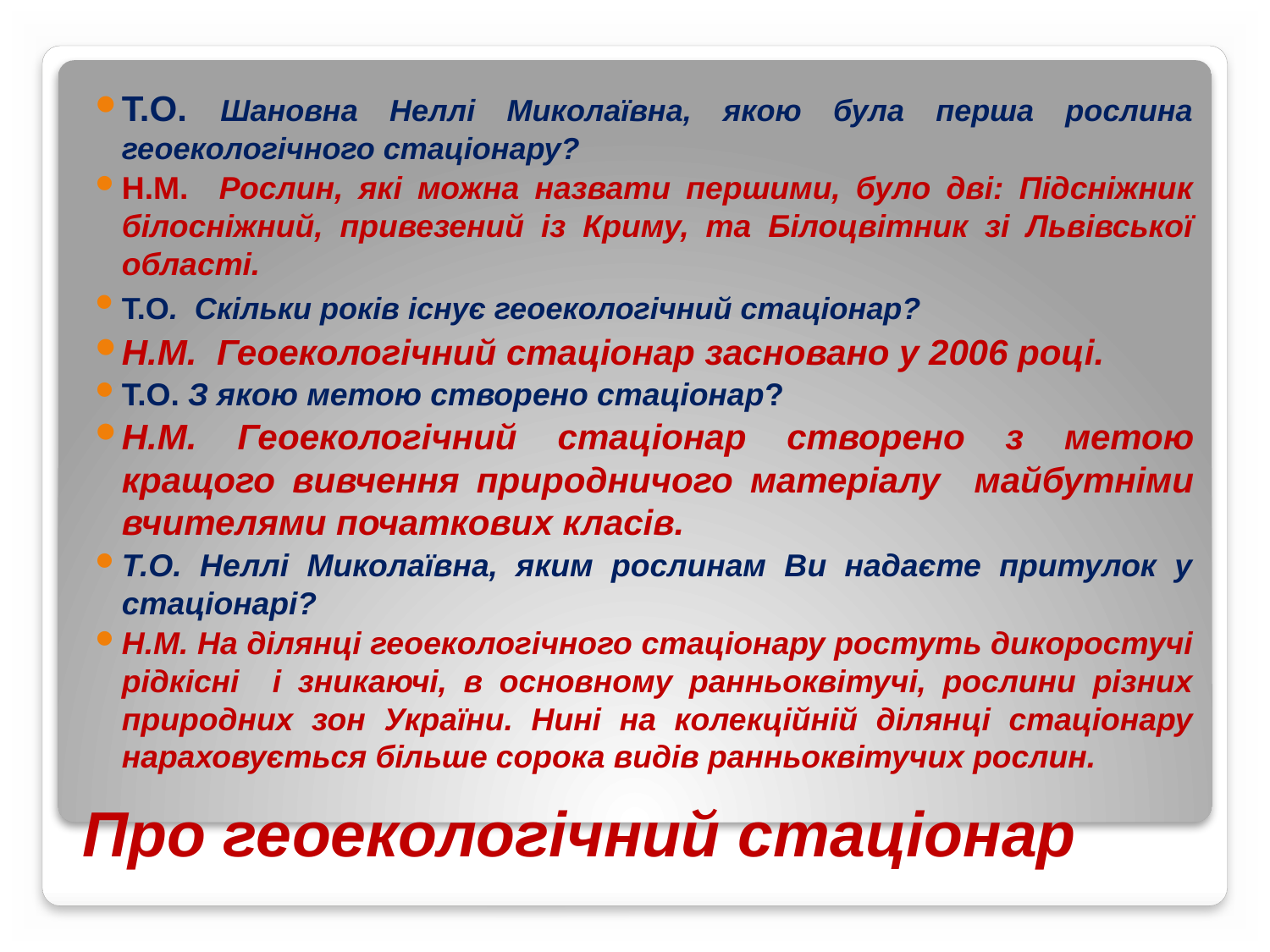

Т.О. Шановна Неллі Миколаївна, якою була перша рослина геоекологічного стаціонару?
Н.М.  Рослин, які можна назвати першими, було дві: Підсніжник білосніжний, привезений із Криму, та Білоцвітник зі Львівської області.
Т.О.  Скільки років існує геоекологічний стаціонар?
Н.М.  Геоекологічний стаціонар засновано у 2006 році.
Т.О. З якою метою створено стаціонар?
Н.М. Геоекологічний стаціонар створено з метою кращого вивчення природничого матеріалу  майбутніми вчителями початкових класів.
Т.О. Неллі Миколаївна, яким рослинам Ви надаєте притулок у стаціонарі?
Н.М. На ділянці геоекологічного стаціонару ростуть дикоростучі рідкісні  і зникаючі, в основному ранньоквітучі, рослини різних природних зон України. Нині на колекційній ділянці стаціонару нараховується більше сорока видів ранньоквітучих рослин.

# Про геоекологічний стаціонар